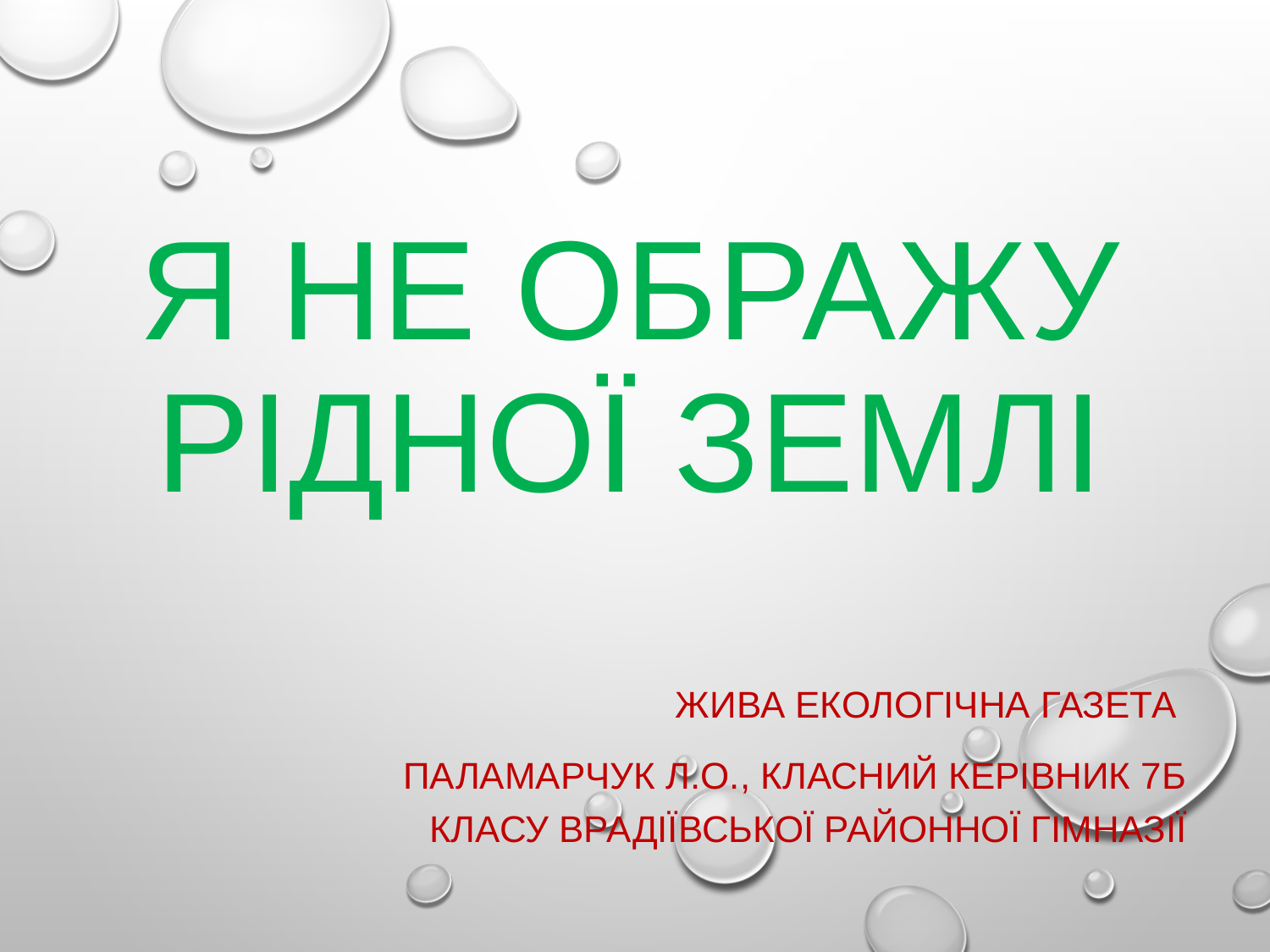

# Я не ображу рідної Землі
Жива екологічна газета
Паламарчук Л.О., класний керівник 7б класу Врадіївської районної гімназії